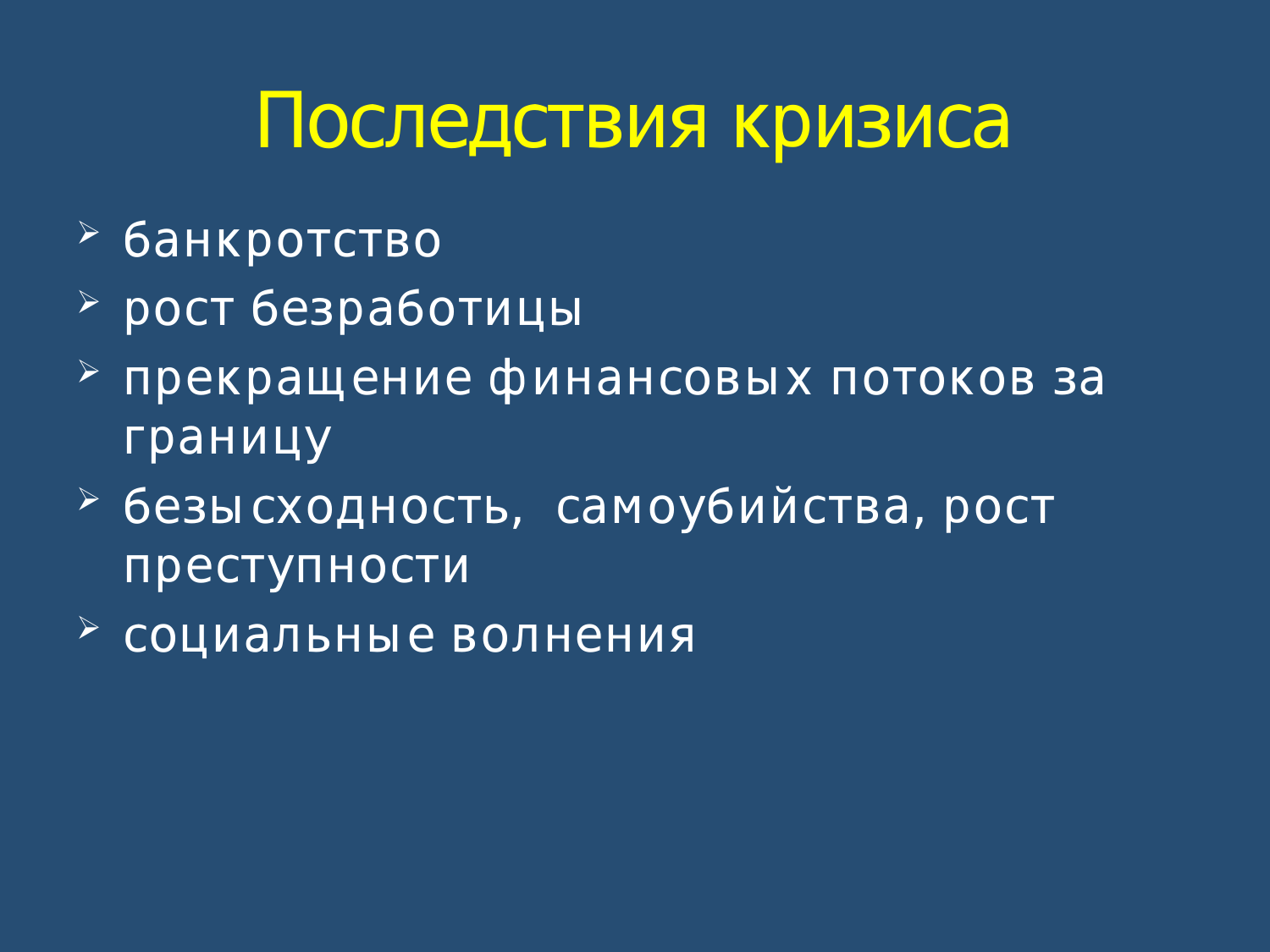

# Последствия кризиса
банкротство
рост безработицы
прекращение финансовых потоков за границу
безысходность,  самоубийства, рост преступности
социальные волнения